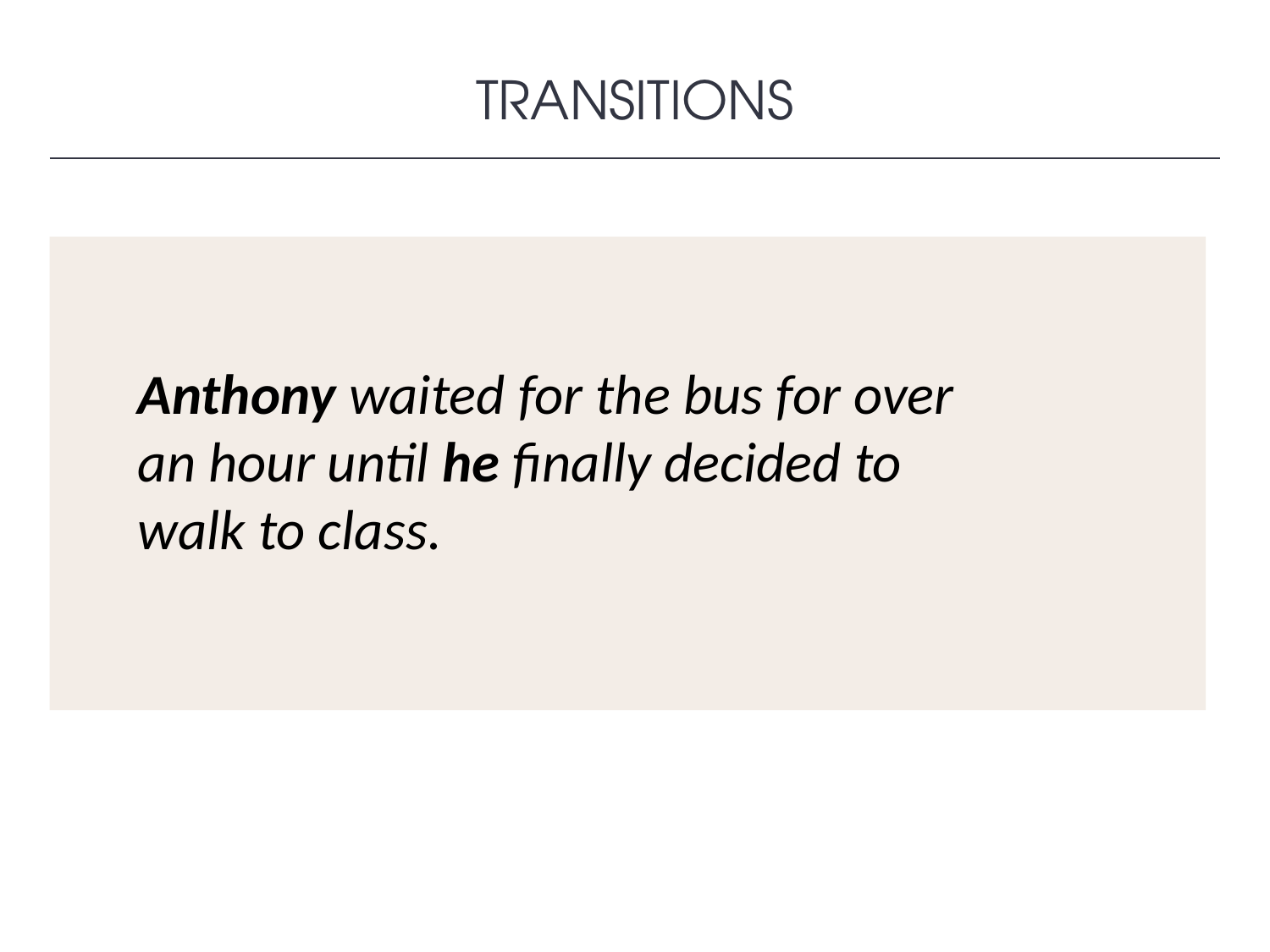

TRANSITIONS
HAWKES LEARNING
Anthony waited for the bus for over an hour until he finally decided to walk to class.

Anthony waited for the bus for over an hour until he finally decided to walk to class.